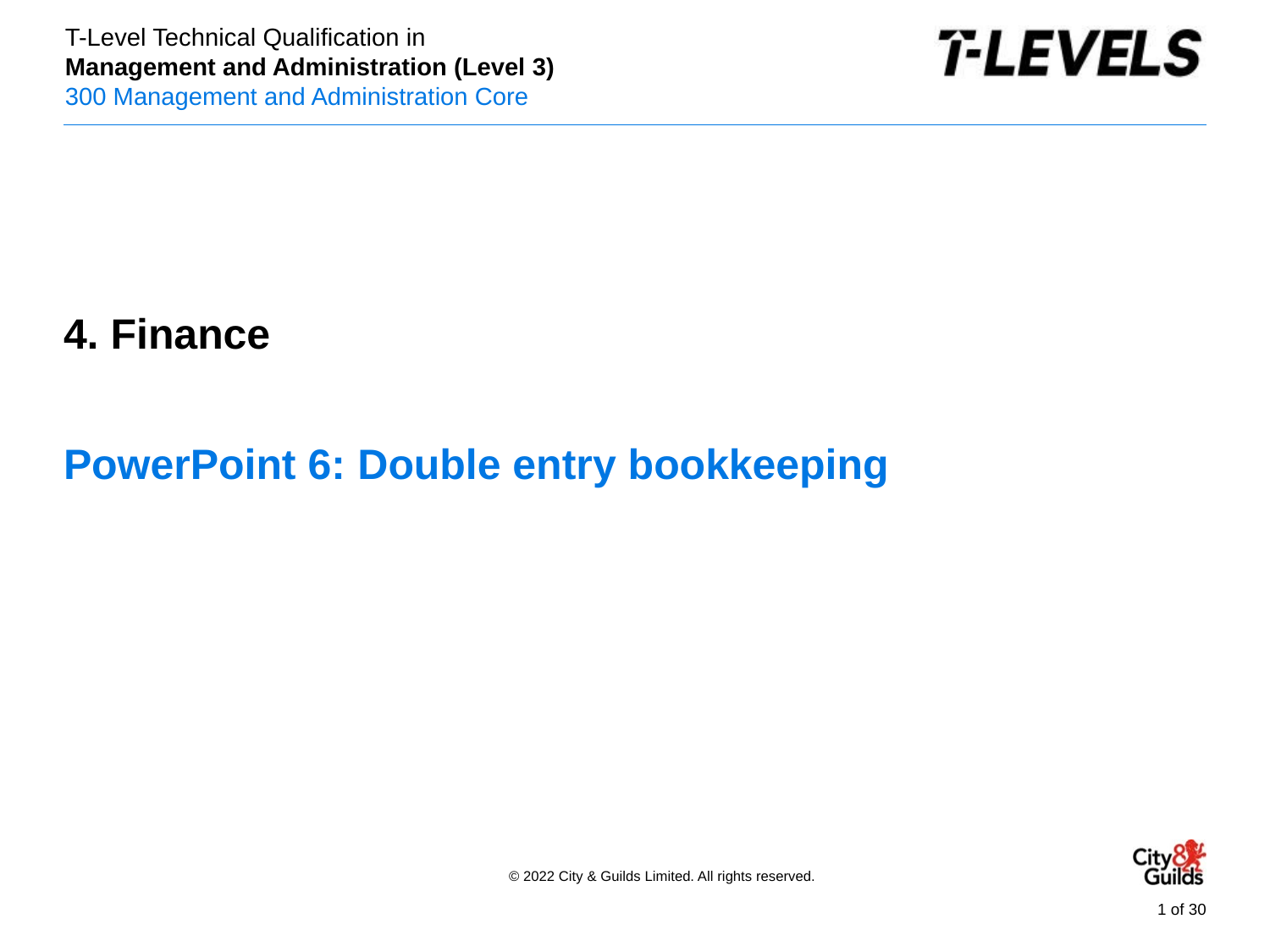

PowerPoint presentation
4. Finance
# PowerPoint 6: Double entry bookkeeping